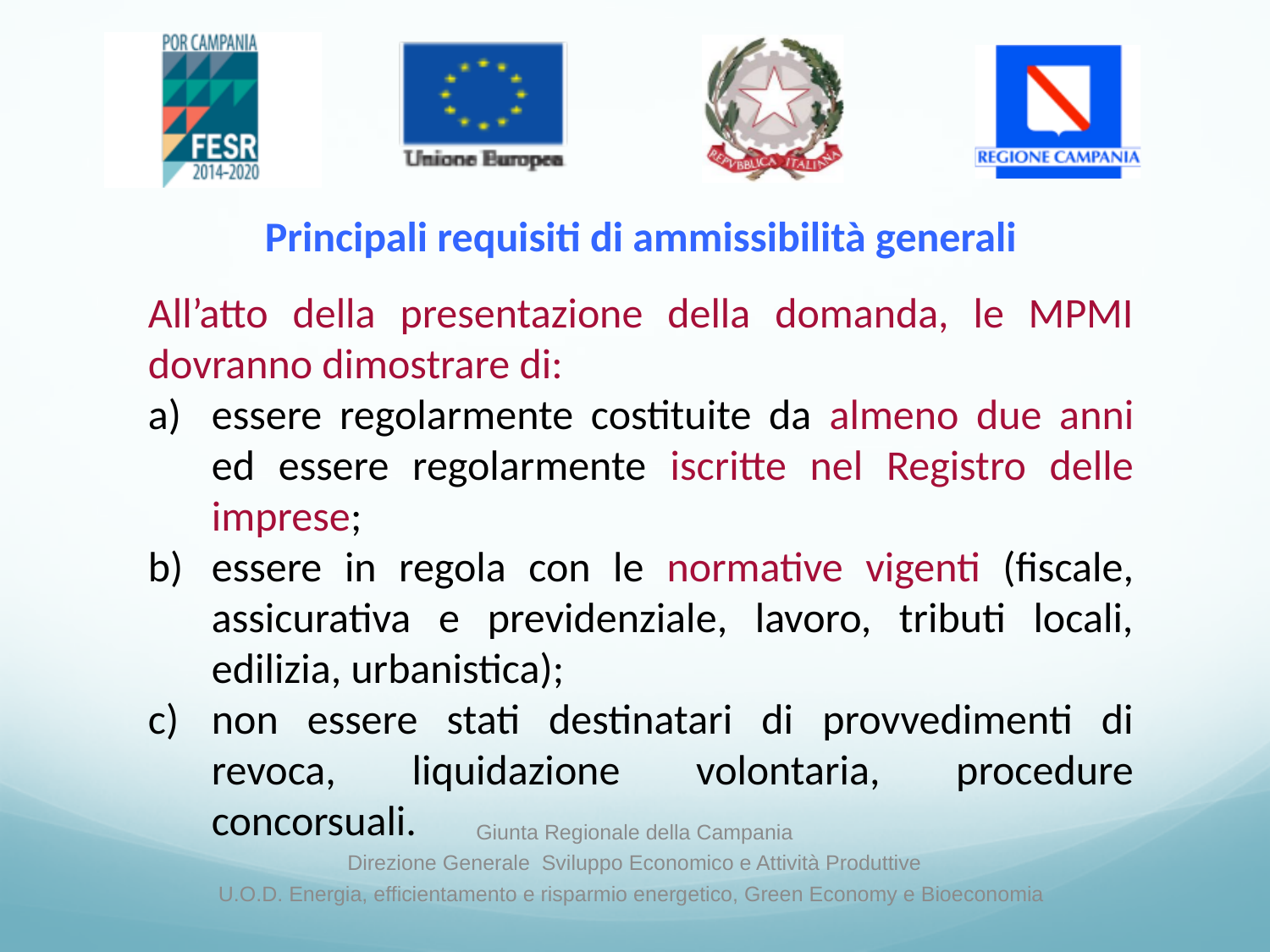

Principali requisiti di ammissibilità generali

All’atto della presentazione della domanda, le MPMI dovranno dimostrare di:
essere regolarmente costituite da almeno due anni ed essere regolarmente iscritte nel Registro delle imprese;
essere in regola con le normative vigenti (fiscale, assicurativa e previdenziale, lavoro, tributi locali, edilizia, urbanistica);
non essere stati destinatari di provvedimenti di revoca, liquidazione volontaria, procedure concorsuali.
Giunta Regionale della Campania
Direzione Generale  Sviluppo Economico e Attività Produttive
U.O.D. Energia, efficientamento e risparmio energetico, Green Economy e Bioeconomia